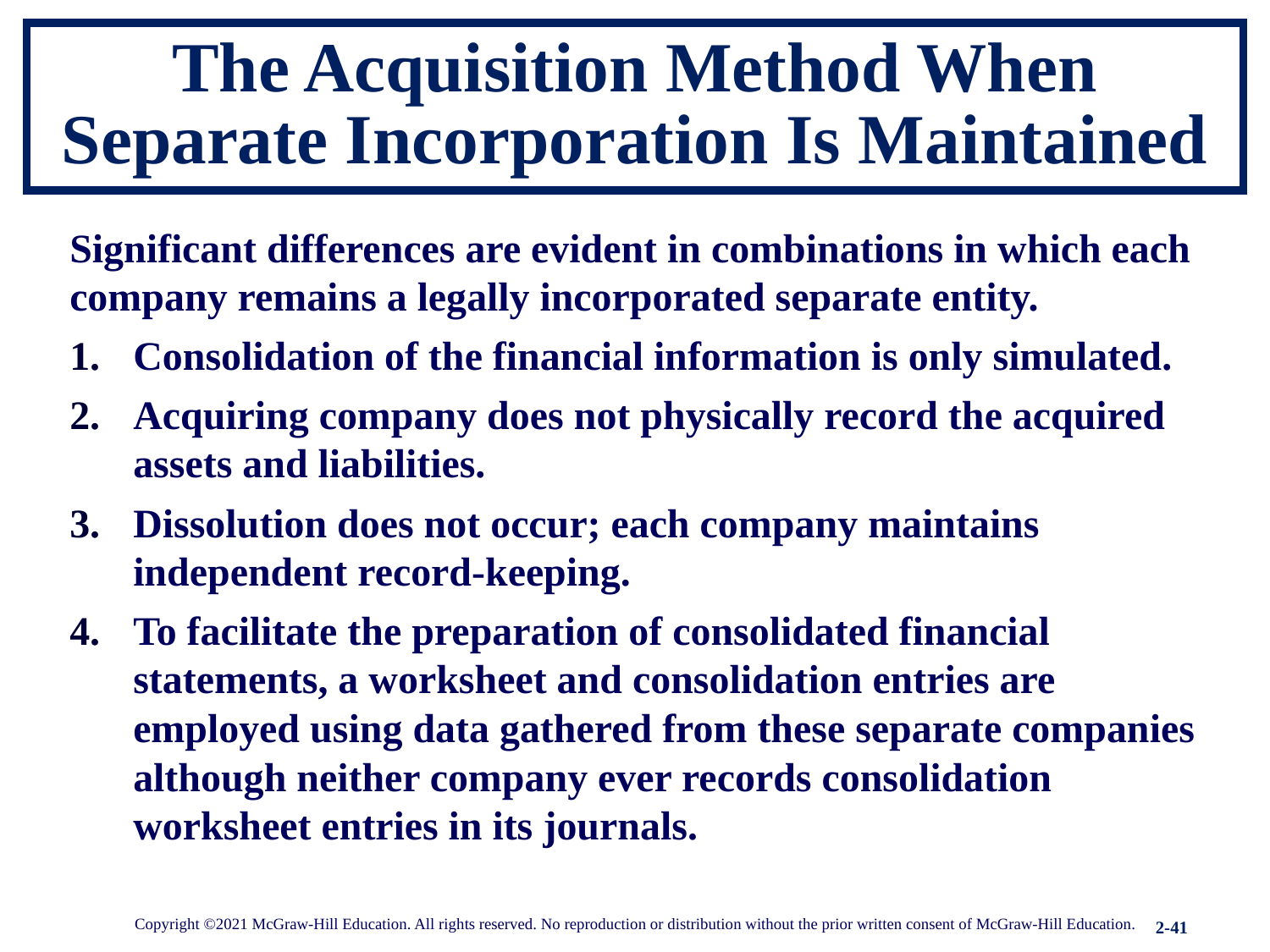

# The Acquisition Method When Separate Incorporation Is Maintained
Significant differences are evident in combinations in which each company remains a legally incorporated separate entity.
Consolidation of the financial information is only simulated.
Acquiring company does not physically record the acquired assets and liabilities.
Dissolution does not occur; each company maintains independent record-keeping.
To facilitate the preparation of consolidated financial statements, a worksheet and consolidation entries are employed using data gathered from these separate companies although neither company ever records consolidation worksheet entries in its journals.
Copyright ©2021 McGraw-Hill Education. All rights reserved. No reproduction or distribution without the prior written consent of McGraw-Hill Education.
2-41